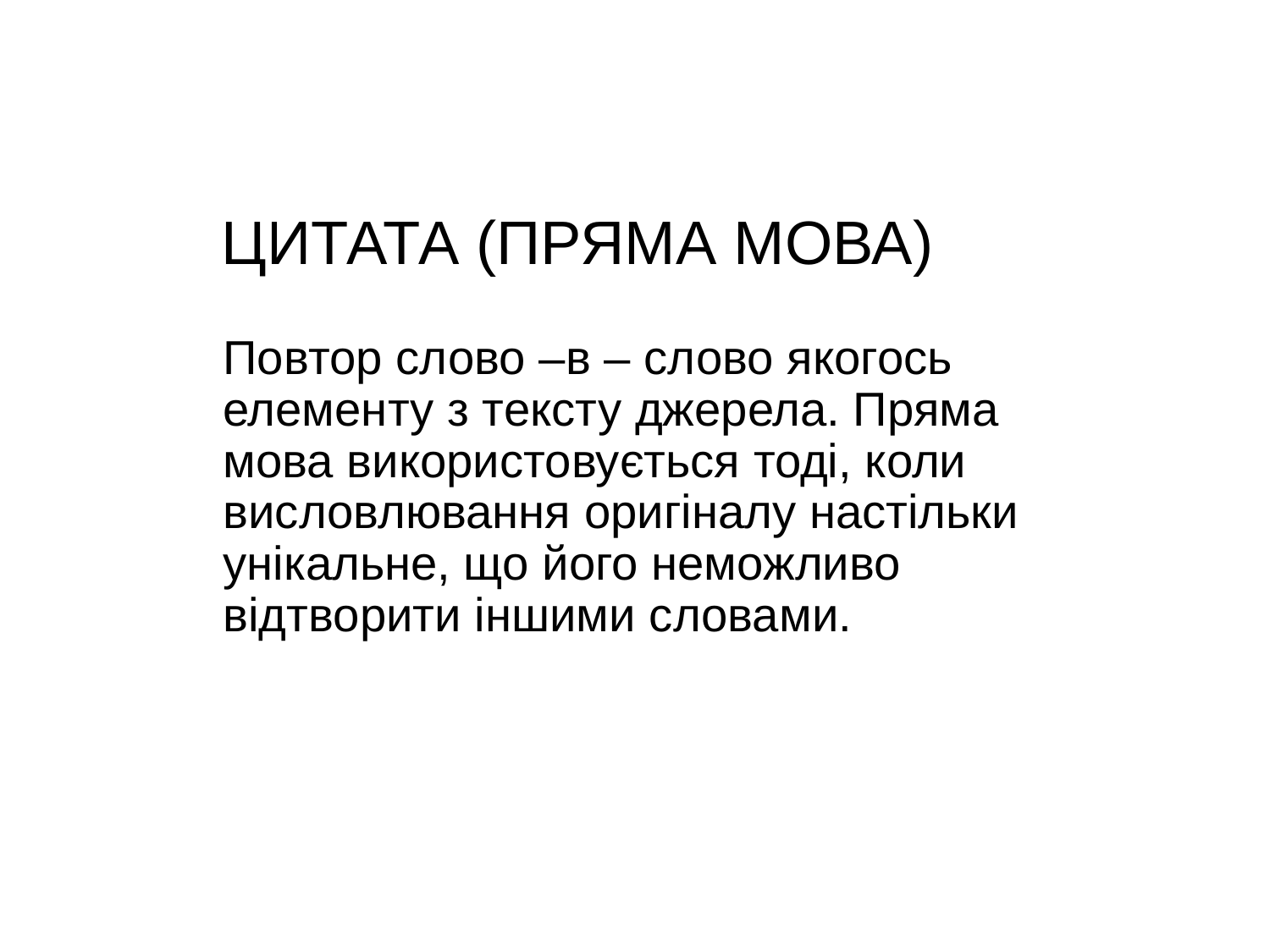

# ЦИТАТА (ПРЯМА МОВА)
Повтор слово –в – слово якогось елементу з тексту джерела. Пряма мова використовується тоді, коли висловлювання оригіналу настільки унікальне, що його неможливо відтворити іншими словами.